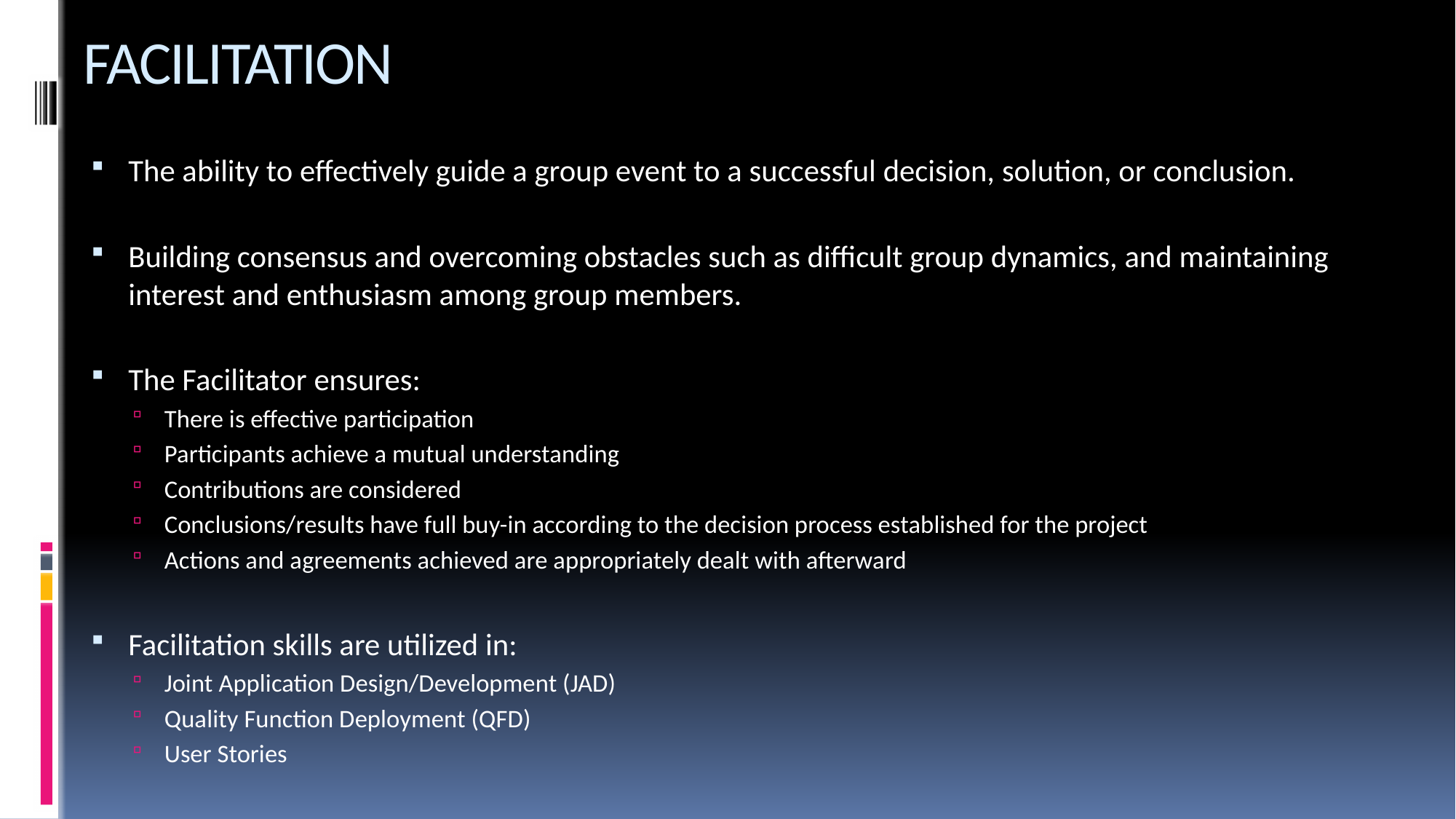

# FACILITATION
The ability to effectively guide a group event to a successful decision, solution, or conclusion.

Building consensus and overcoming obstacles such as difficult group dynamics, and maintaining interest and enthusiasm among group members.

The Facilitator ensures:
There is effective participation
Participants achieve a mutual understanding
Contributions are considered
Conclusions/results have full buy-in according to the decision process established for the project
Actions and agreements achieved are appropriately dealt with afterward

Facilitation skills are utilized in:
Joint Application Design/Development (JAD)
Quality Function Deployment (QFD)
User Stories